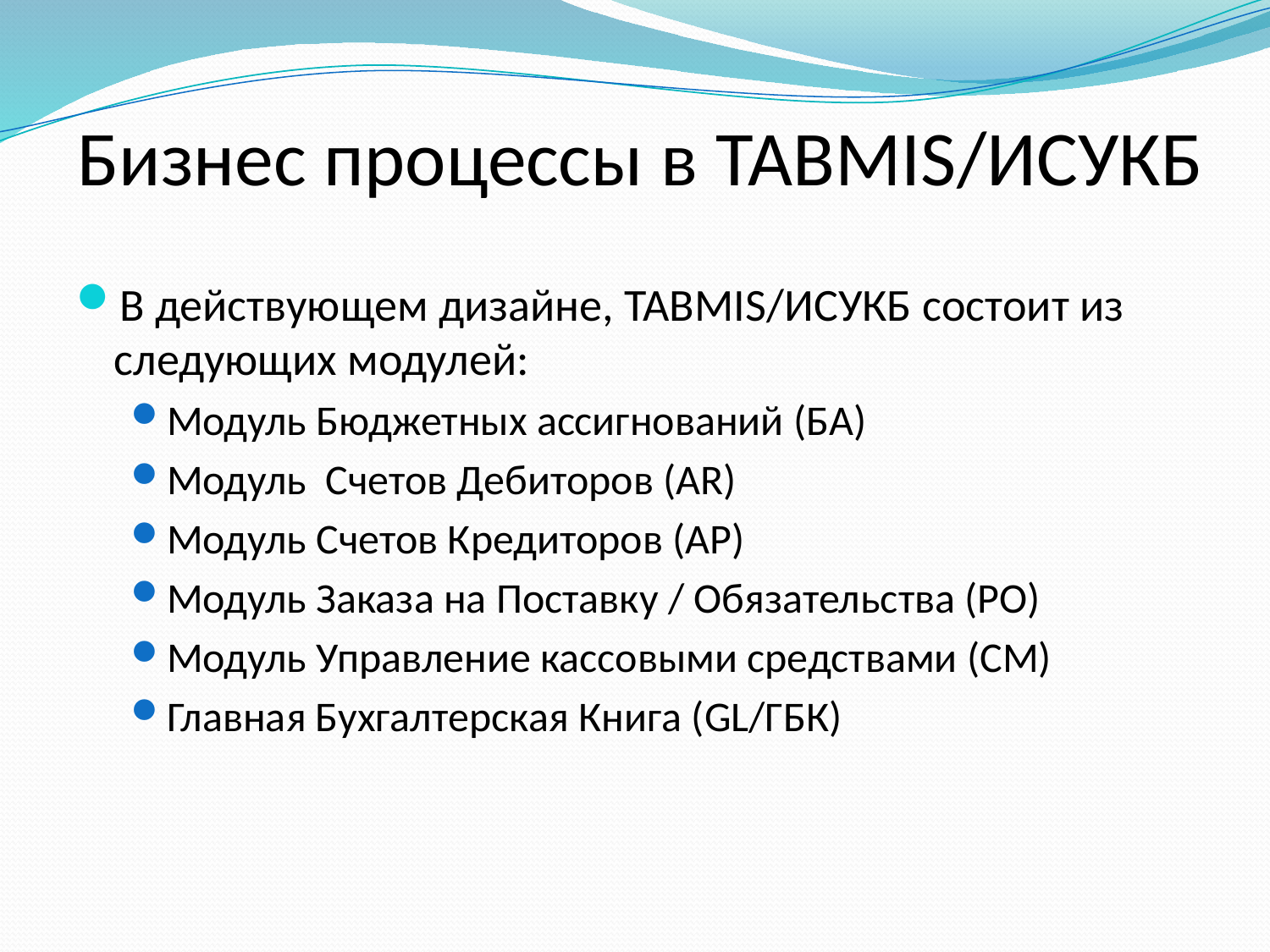

# Бизнес процессы в TABMIS/ИСУКБ
В действующем дизайне, TABMIS/ИСУКБ состоит из следующих модулей:
Модуль Бюджетных ассигнований (БA)
Модуль  Счетов Дебиторов (AR)
Модуль Счетов Кредиторов (AP)
Модуль Заказа на Поставку / Обязательства (PO)
Модуль Управление кассовыми средствами (СМ)
Главная Бухгалтерская Книга (GL/ГБК)